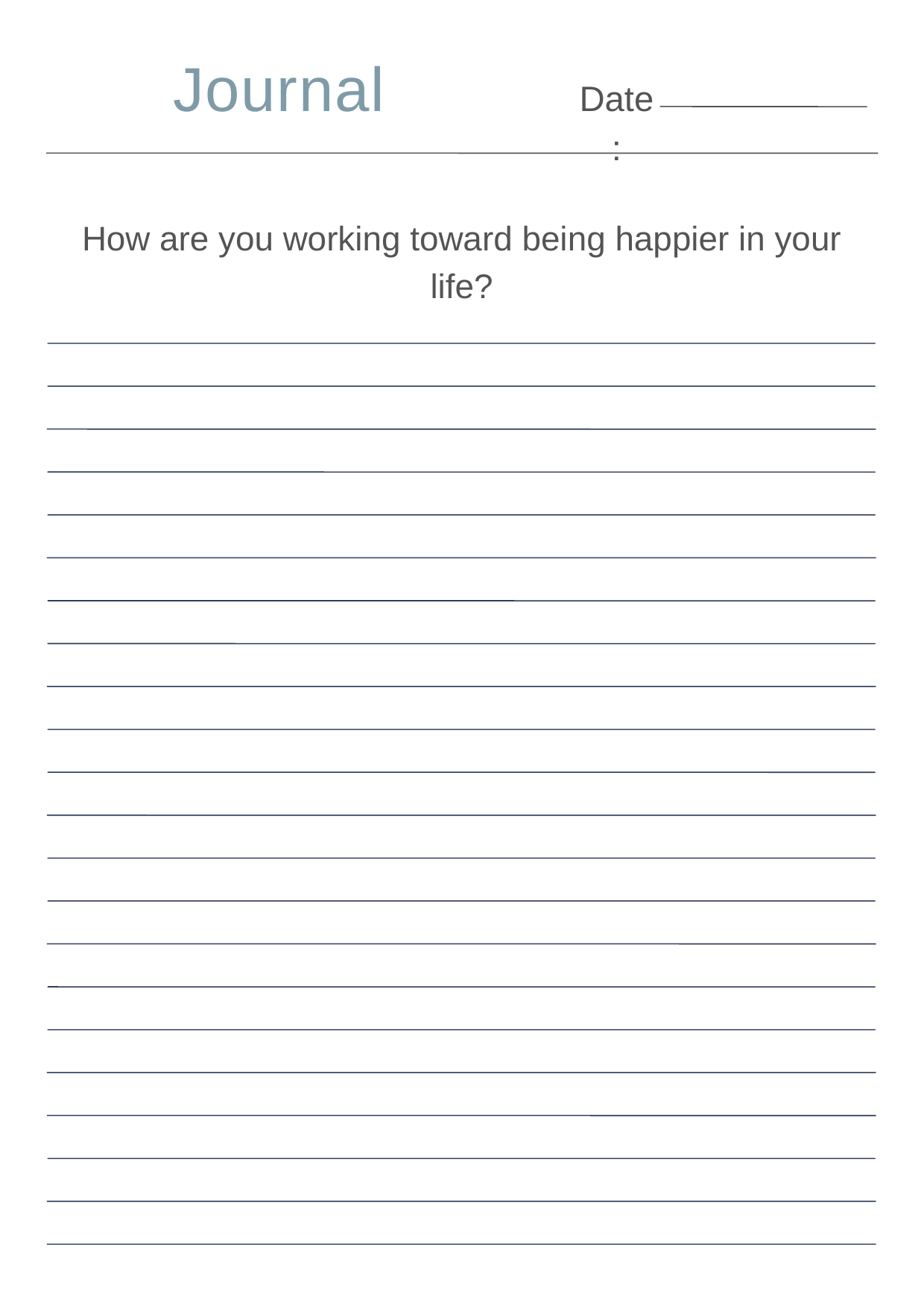

Journal
Date:

How are you working toward being happier in your life?